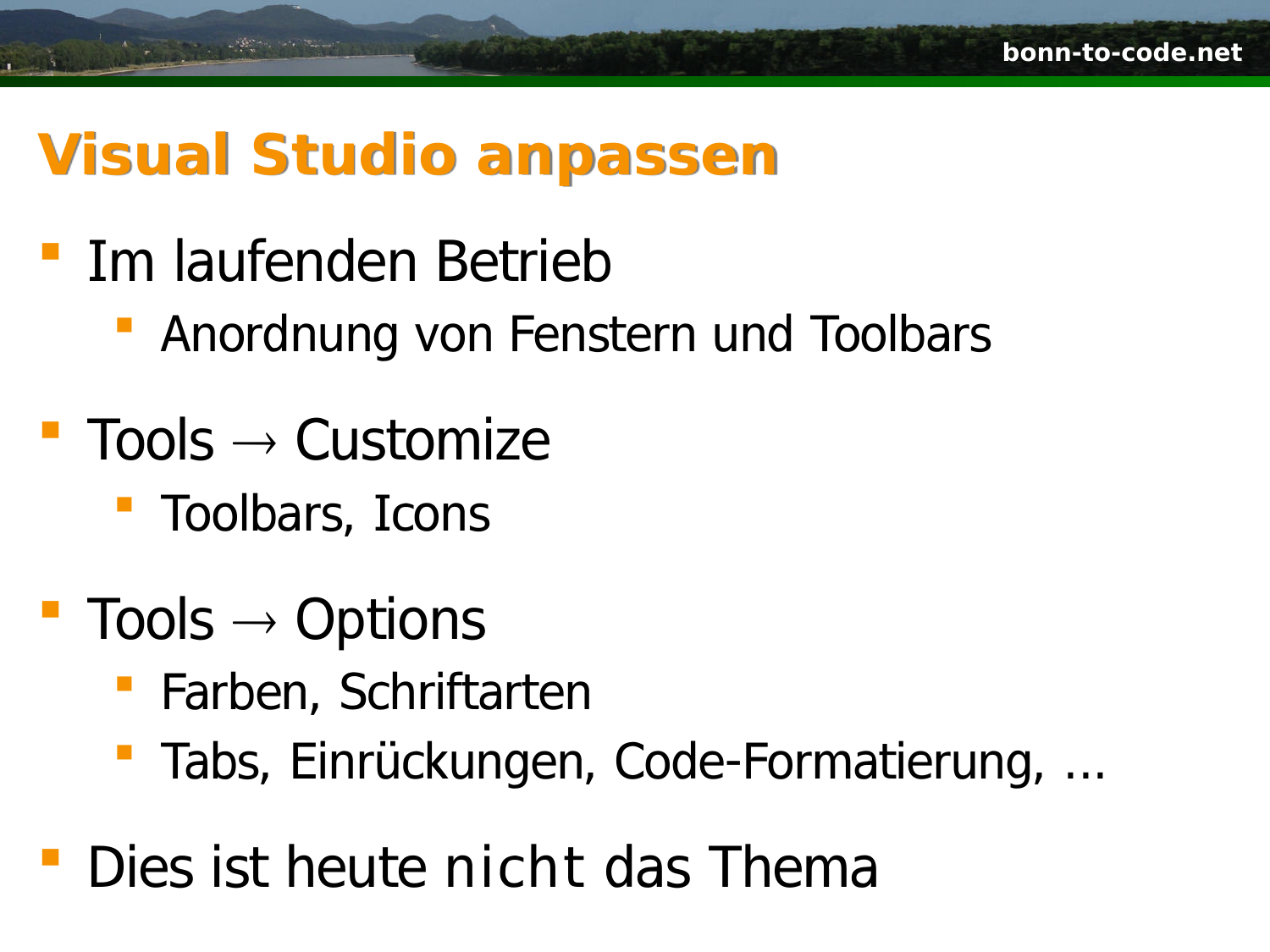

# Visual Studio anpassen
Im laufenden Betrieb
Anordnung von Fenstern und Toolbars
Tools → Customize
Toolbars, Icons
Tools → Options
Farben, Schriftarten
Tabs, Einrückungen, Code-Formatierung, ...
Dies ist heute nicht das Thema